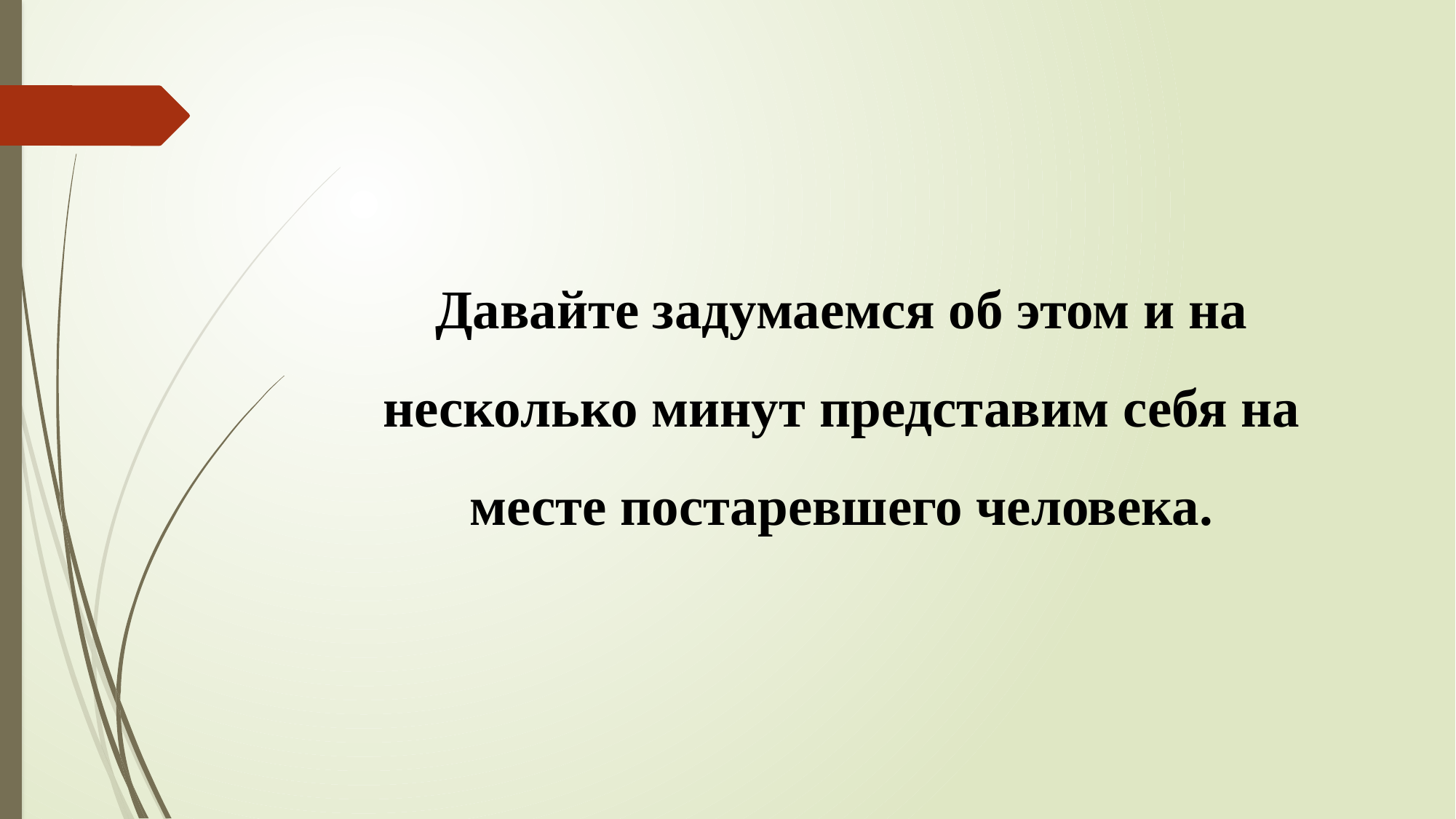

# Давайте задумаемся об этом и на несколько минут представим себя на месте постаревшего человека.